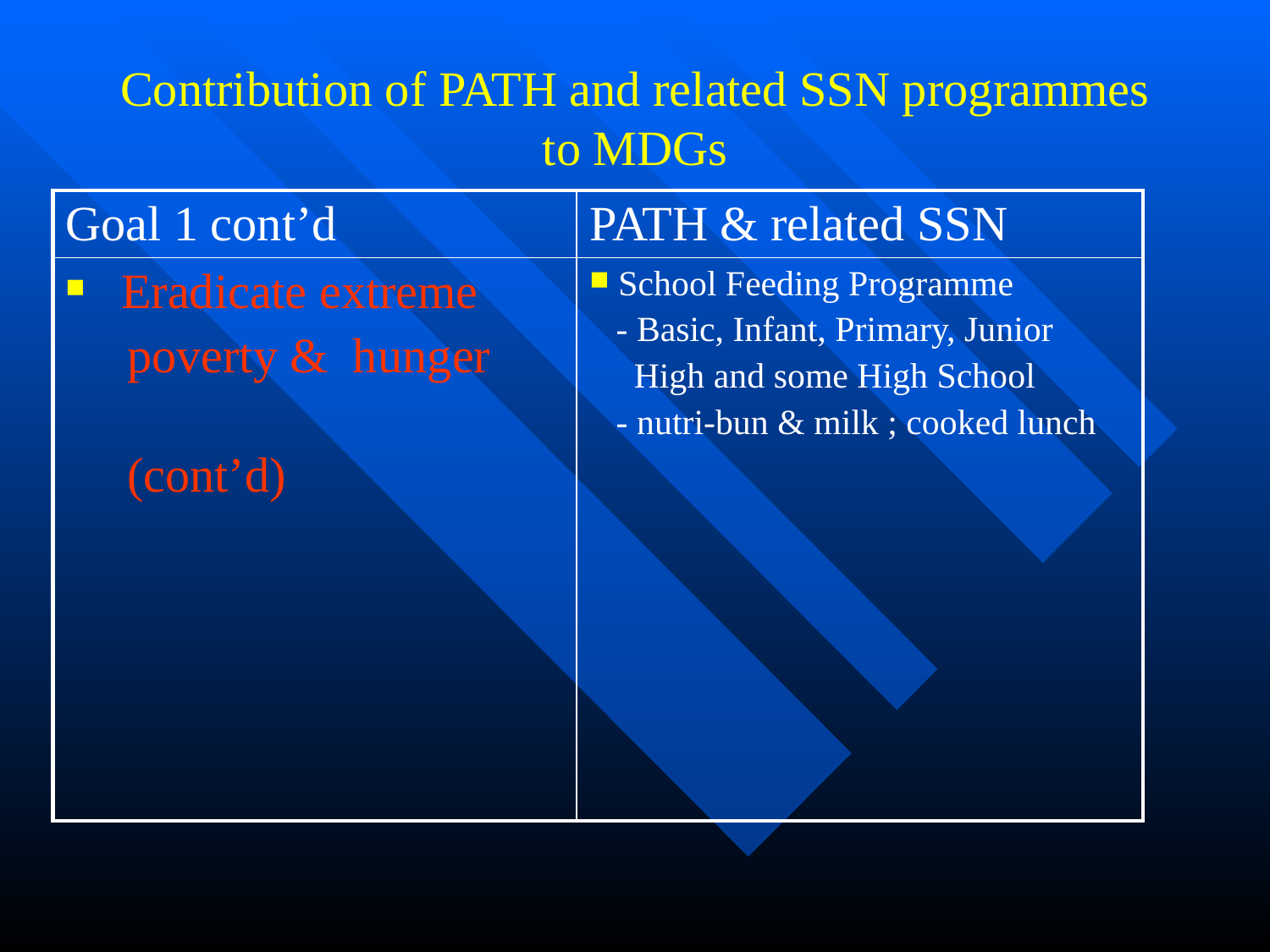

# Contribution of PATH and related SSN programmes to MDGs
| Goal 1 cont’d | PATH & related SSN |
| --- | --- |
| Eradicate extreme poverty & hunger (cont’d) | School Feeding Programme - Basic, Infant, Primary, Junior High and some High School - nutri-bun & milk ; cooked lunch |